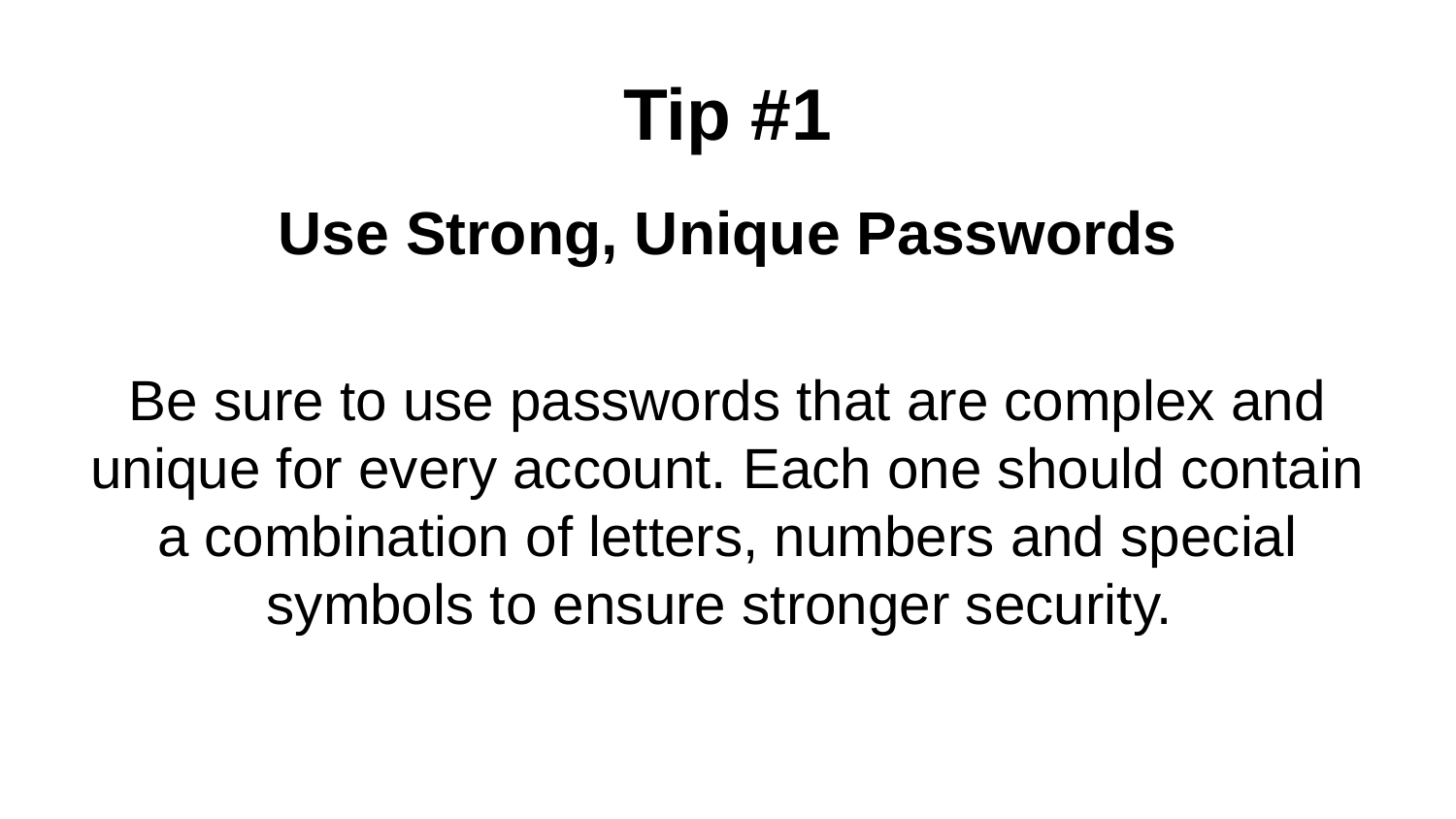

# Tip #1
Use Strong, Unique Passwords

Be sure to use passwords that are complex and unique for every account. Each one should contain a combination of letters, numbers and special symbols to ensure stronger security.